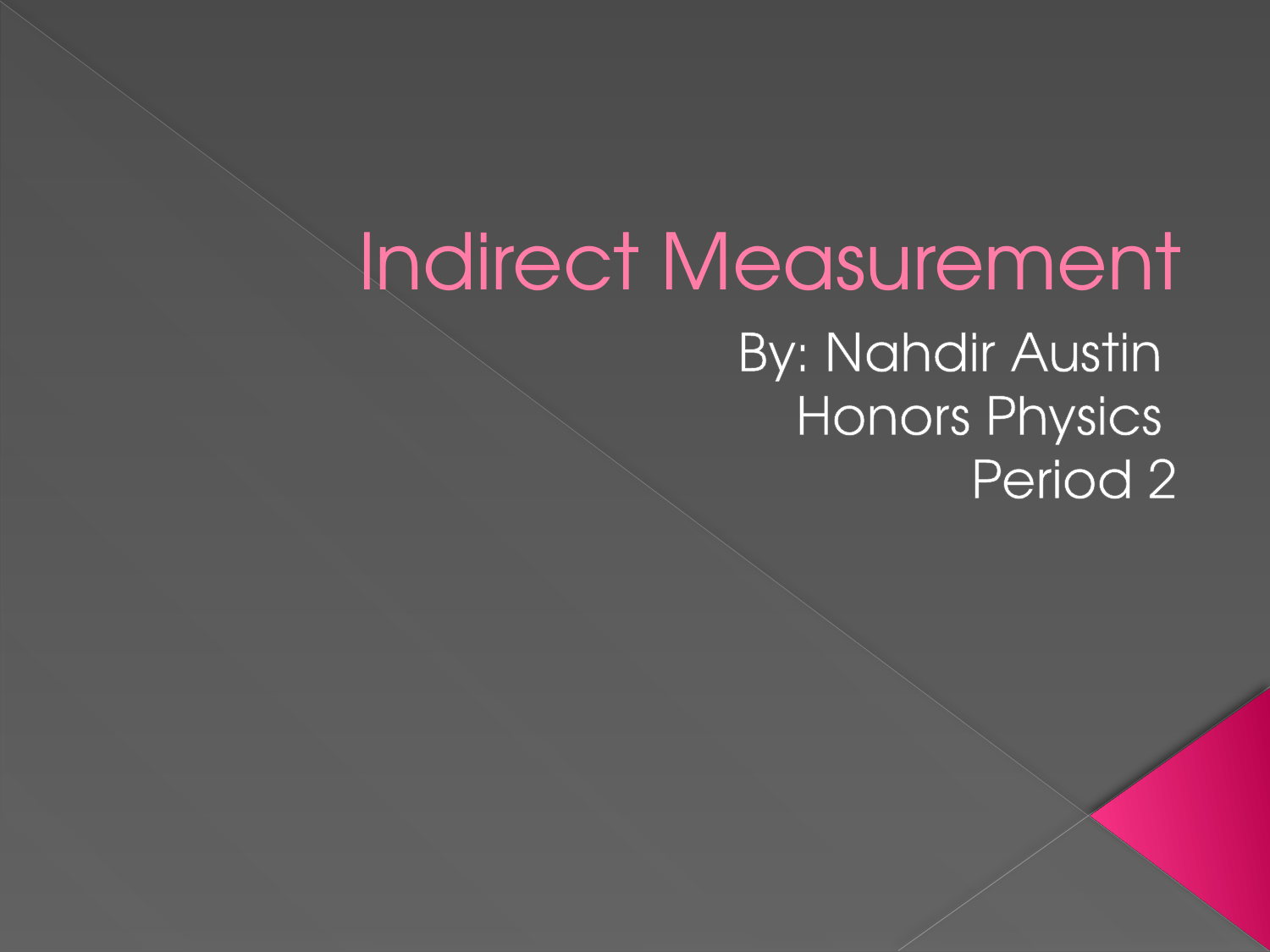

# Indirect Measurement
By: Nahdir Austin
Honors Physics
Period 2